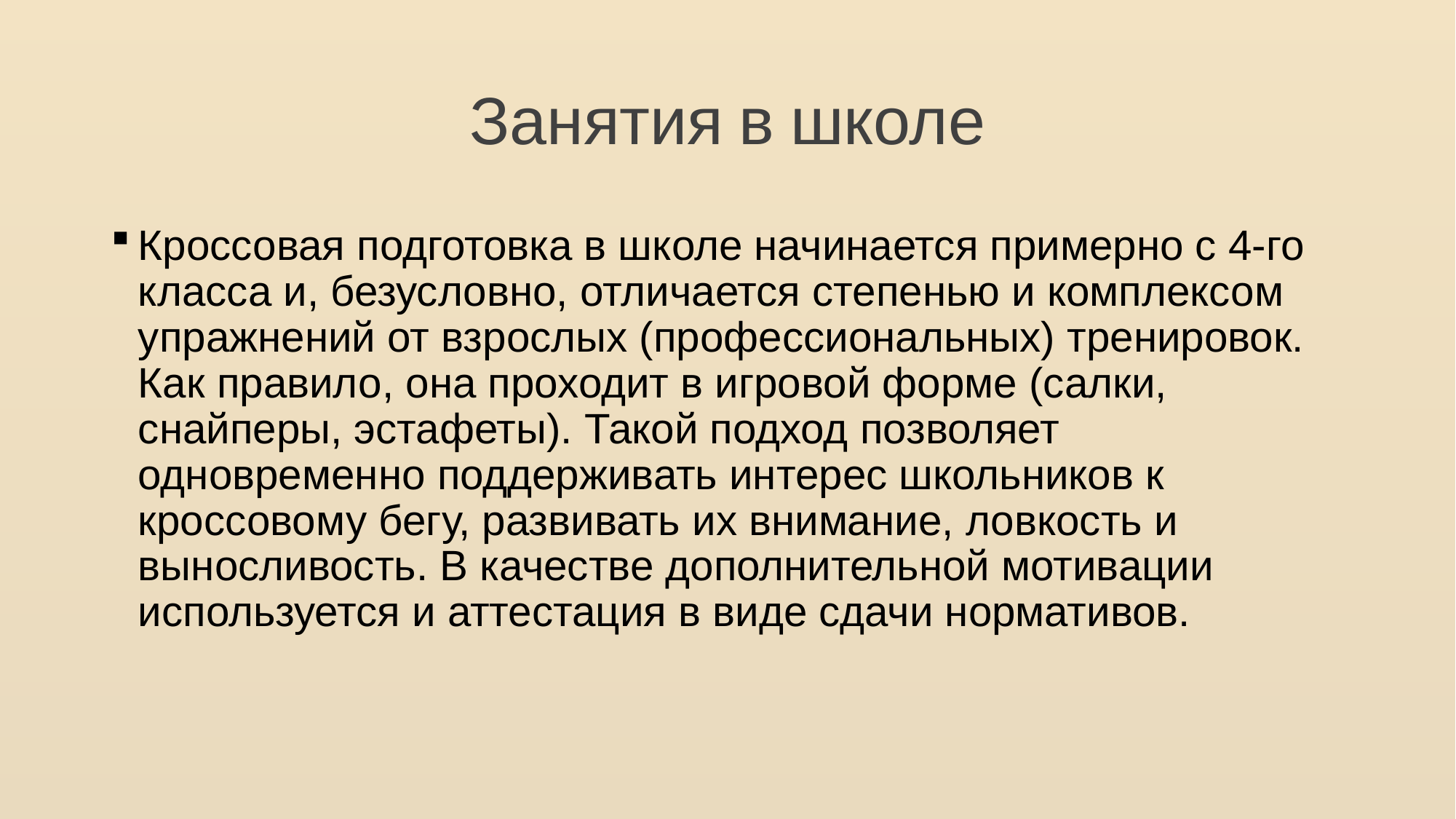

# Занятия в школе
Кроссовая подготовка в школе начинается примерно с 4-го класса и, безусловно, отличается степенью и комплексом упражнений от взрослых (профессиональных) тренировок. Как правило, она проходит в игровой форме (салки, снайперы, эстафеты). Такой подход позволяет одновременно поддерживать интерес школьников к кроссовому бегу, развивать их внимание, ловкость и выносливость. В качестве дополнительной мотивации используется и аттестация в виде сдачи нормативов.